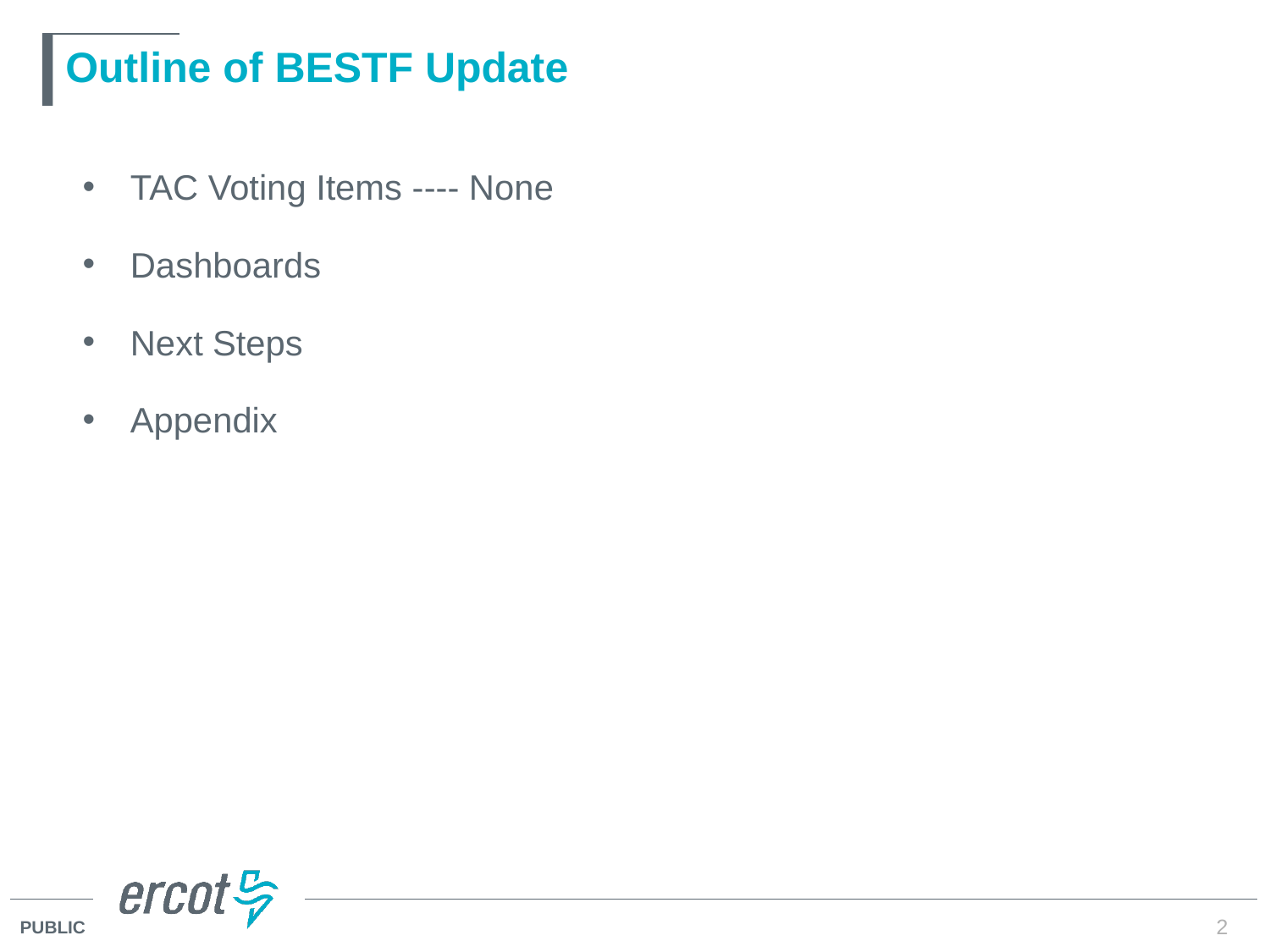

# Outline of BESTF Update
TAC Voting Items ---- None
Dashboards
Next Steps
Appendix

2